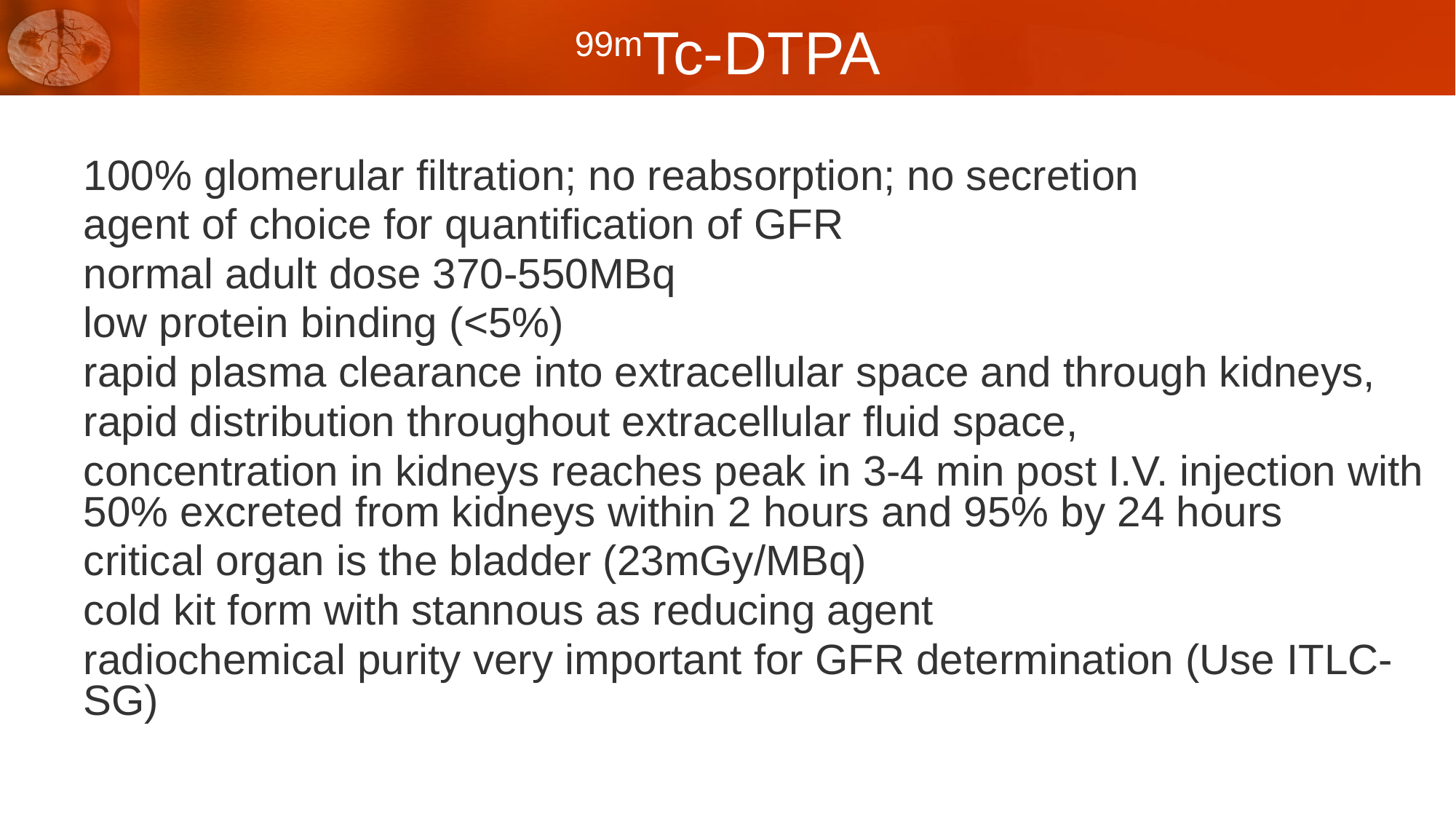

# 99mTc-DTPA

100% glomerular filtration; no reabsorption; no secretion
agent of choice for quantification of GFR
normal adult dose 370-550MBq
low protein binding (<5%)
rapid plasma clearance into extracellular space and through kidneys,
rapid distribution throughout extracellular fluid space,
concentration in kidneys reaches peak in 3-4 min post I.V. injection with 50% excreted from kidneys within 2 hours and 95% by 24 hours
critical organ is the bladder (23mGy/MBq)
cold kit form with stannous as reducing agent
radiochemical purity very important for GFR determination (Use ITLC-SG)